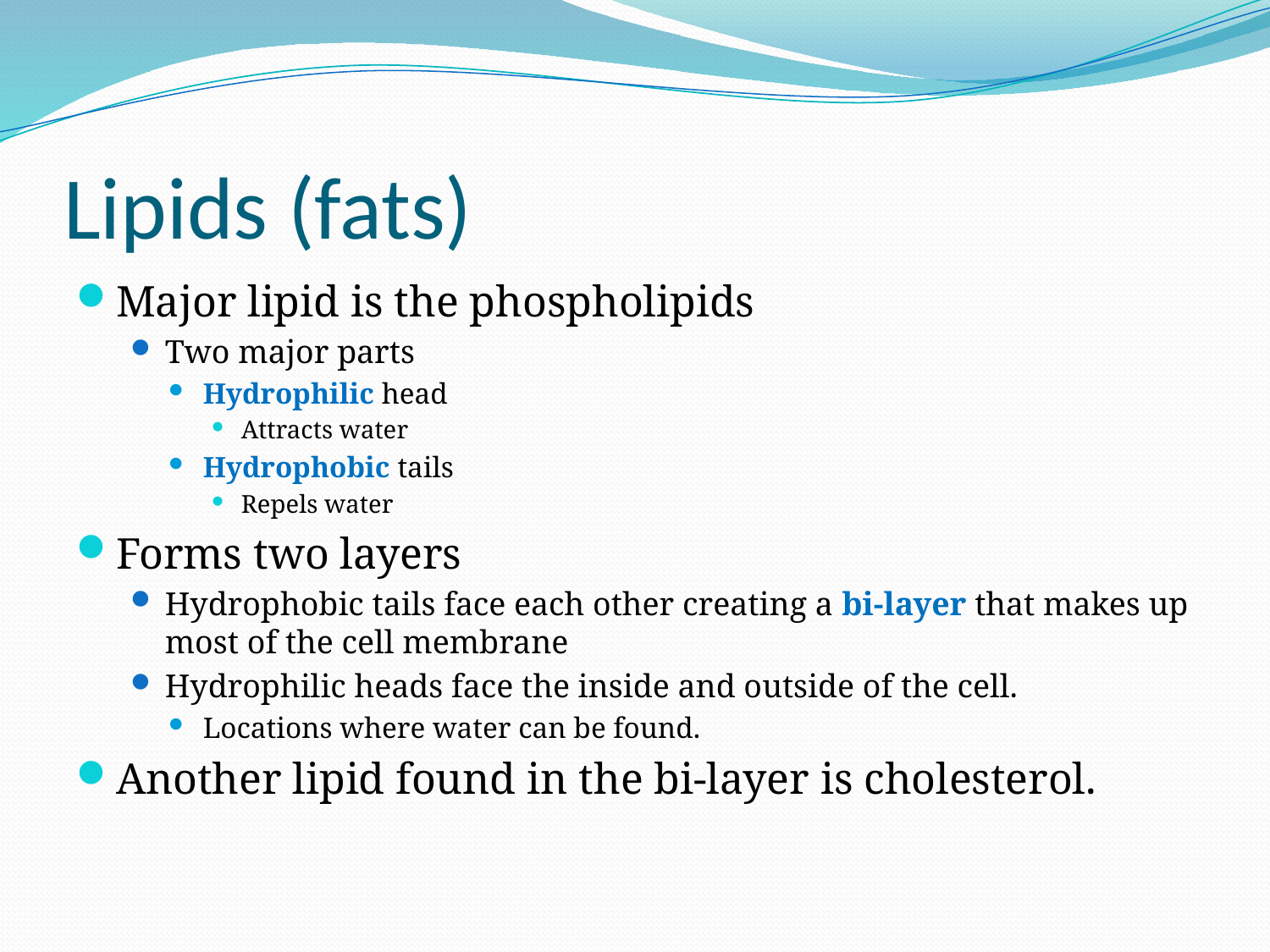

# Lipids (fats)
Major lipid is the phospholipids
Two major parts
Hydrophilic head
Attracts water
Hydrophobic tails
Repels water
Forms two layers
Hydrophobic tails face each other creating a bi-layer that makes up most of the cell membrane
Hydrophilic heads face the inside and outside of the cell.
Locations where water can be found.
Another lipid found in the bi-layer is cholesterol.